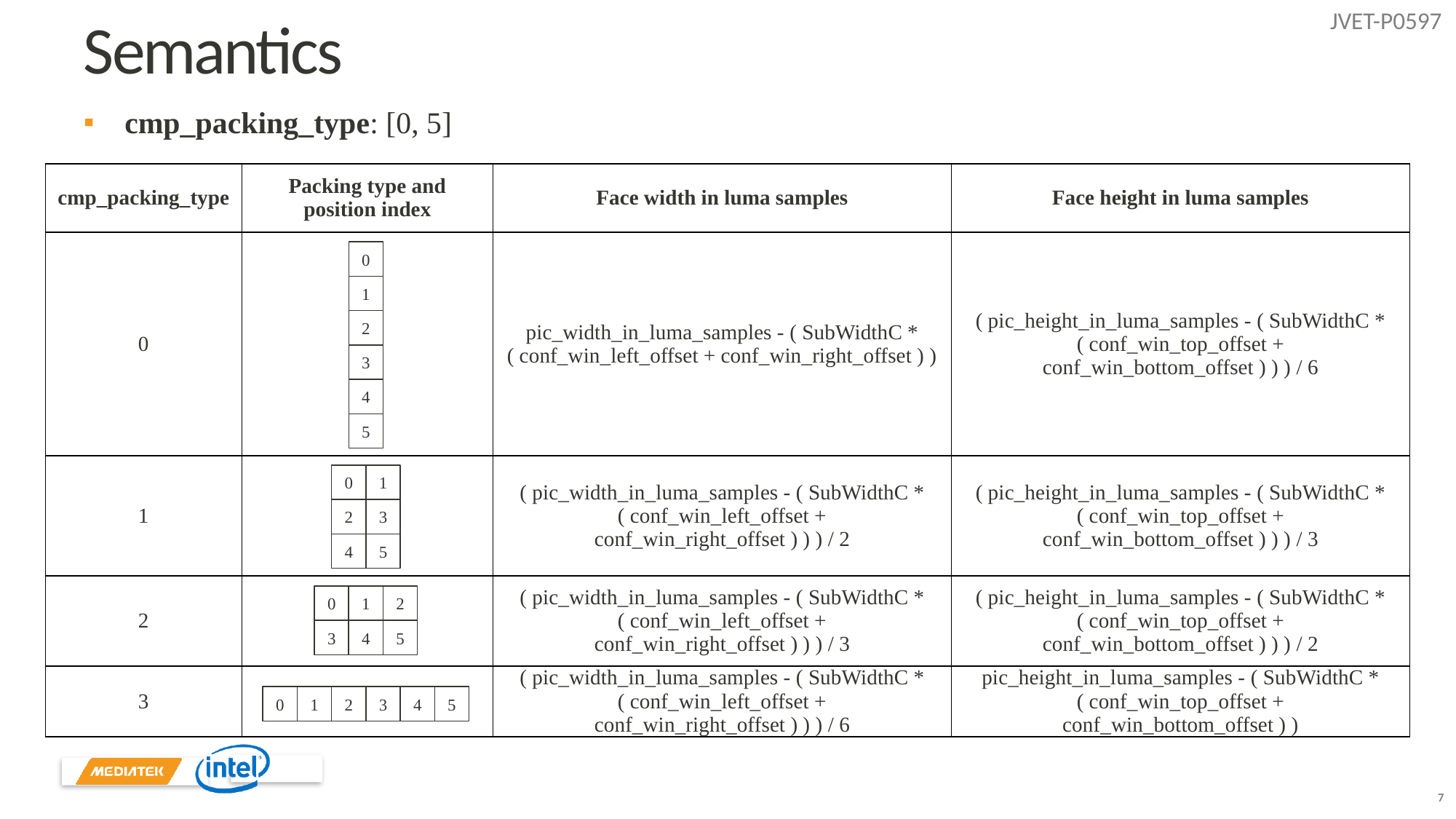

Semantics
cmp_packing_type: [0, 5]

| cmp\_packing\_type | Packing type and position index | Face width in luma samples | Face height in luma samples |
| --- | --- | --- | --- |
| 0 |  | pic\_width\_in\_luma\_samples - ( SubWidthC \* ( conf\_win\_left\_offset + conf\_win\_right\_offset ) ) | ( pic\_height\_in\_luma\_samples - ( SubWidthC \* ( conf\_win\_top\_offset + conf\_win\_bottom\_offset ) ) ) / 6 |
| 1 |  | ( pic\_width\_in\_luma\_samples - ( SubWidthC \* ( conf\_win\_left\_offset + conf\_win\_right\_offset ) ) ) / 2 | ( pic\_height\_in\_luma\_samples - ( SubWidthC \* ( conf\_win\_top\_offset + conf\_win\_bottom\_offset ) ) ) / 3 |
| 2 |  | ( pic\_width\_in\_luma\_samples - ( SubWidthC \* ( conf\_win\_left\_offset + conf\_win\_right\_offset ) ) ) / 3 | ( pic\_height\_in\_luma\_samples - ( SubWidthC \* ( conf\_win\_top\_offset + conf\_win\_bottom\_offset ) ) ) / 2 |
| 3 |  | ( pic\_width\_in\_luma\_samples - ( SubWidthC \* ( conf\_win\_left\_offset + conf\_win\_right\_offset ) ) ) / 6 | pic\_height\_in\_luma\_samples - ( SubWidthC \* ( conf\_win\_top\_offset + conf\_win\_bottom\_offset ) ) |
0
1
2
3
4
5
0
1
2
3
4
5
0
1
2
3
4
5
0
1
2
3
4
5
7